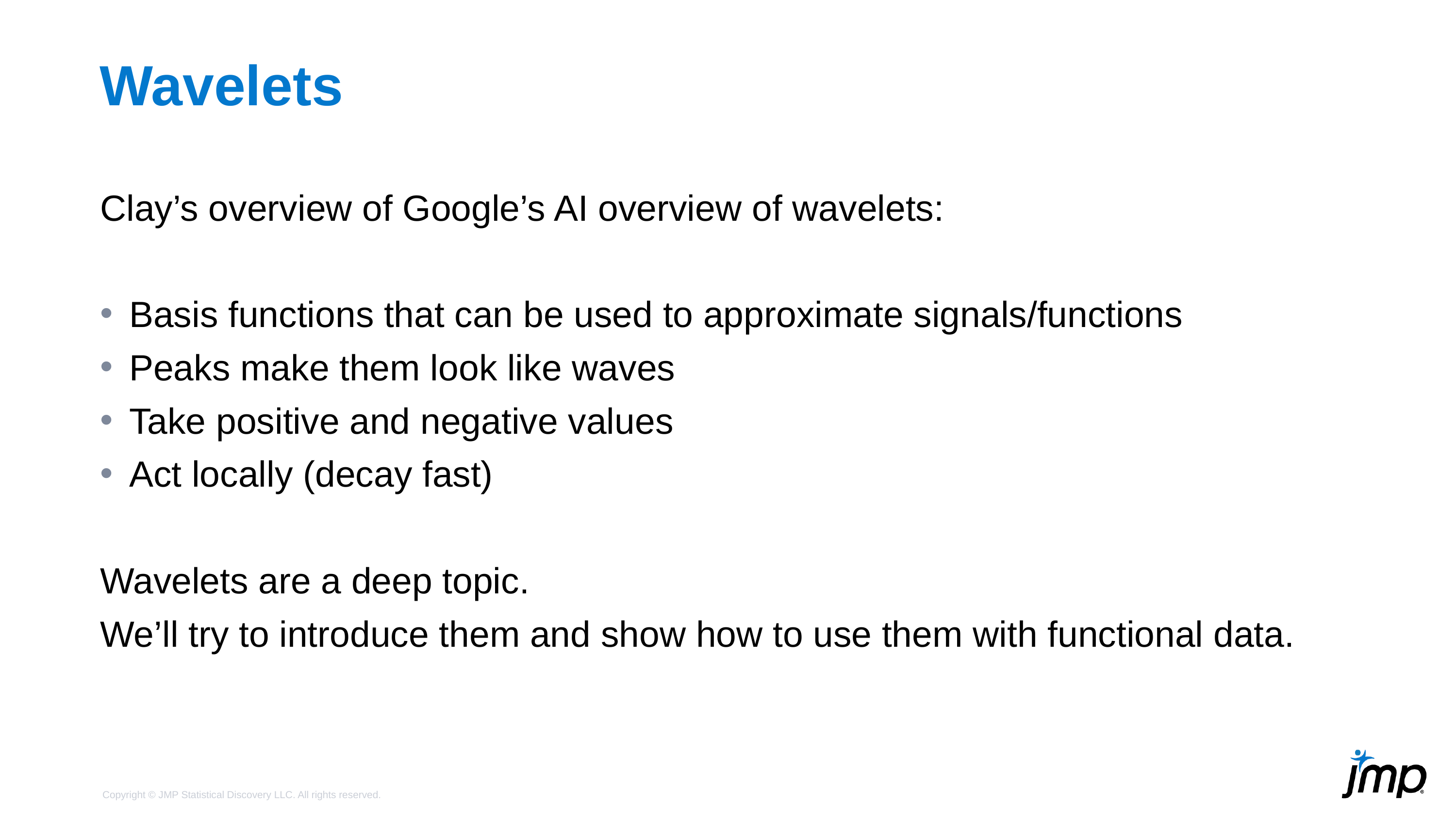

# Wavelets

Clay’s overview of Google’s AI overview of wavelets:

Basis functions that can be used to approximate signals/functions
Peaks make them look like waves
Take positive and negative values
Act locally (decay fast)

Wavelets are a deep topic.
We’ll try to introduce them and show how to use them with functional data.